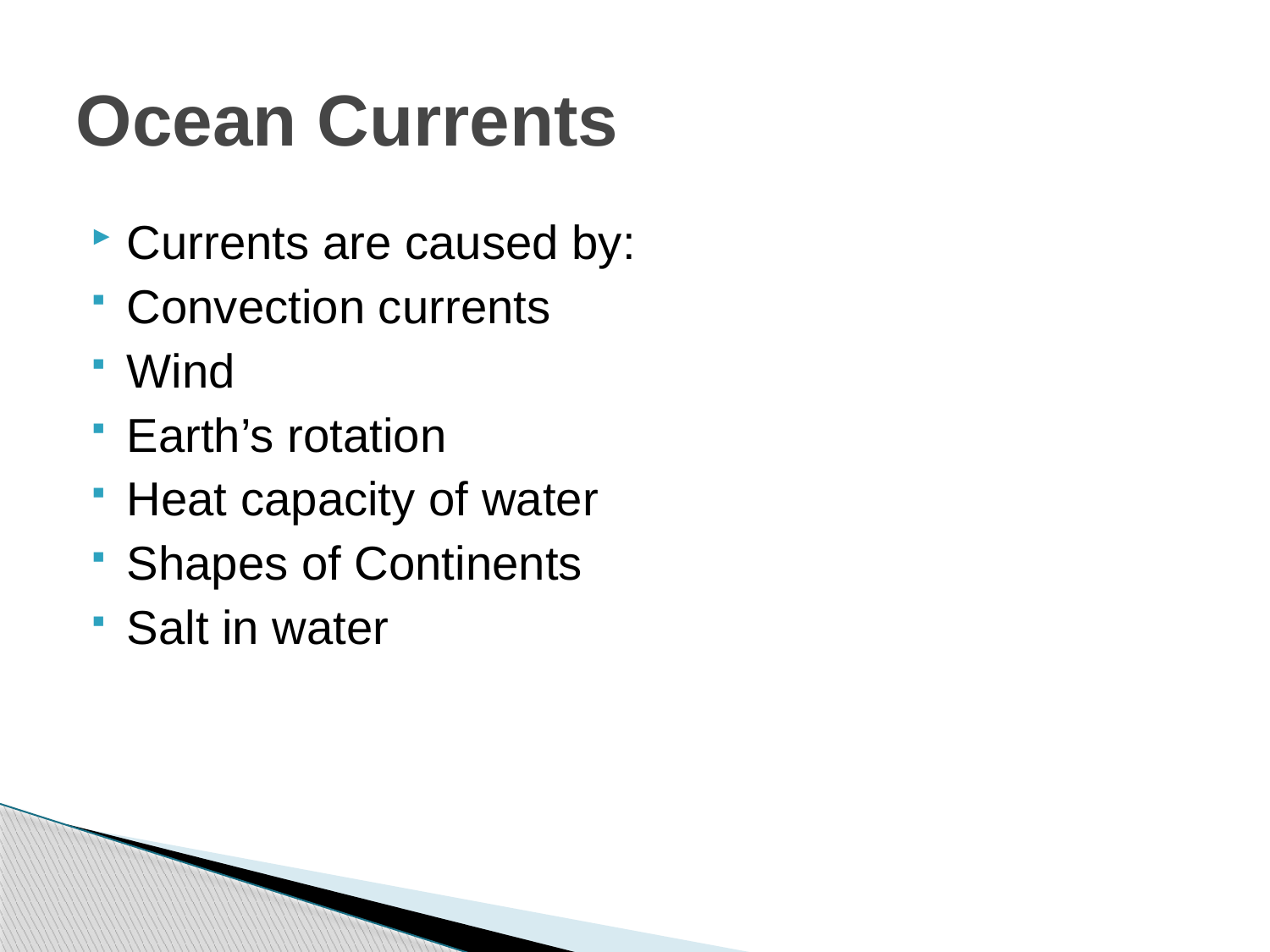

# Ocean Currents
Currents are caused by:
Convection currents
Wind
Earth’s rotation
Heat capacity of water
Shapes of Continents
Salt in water